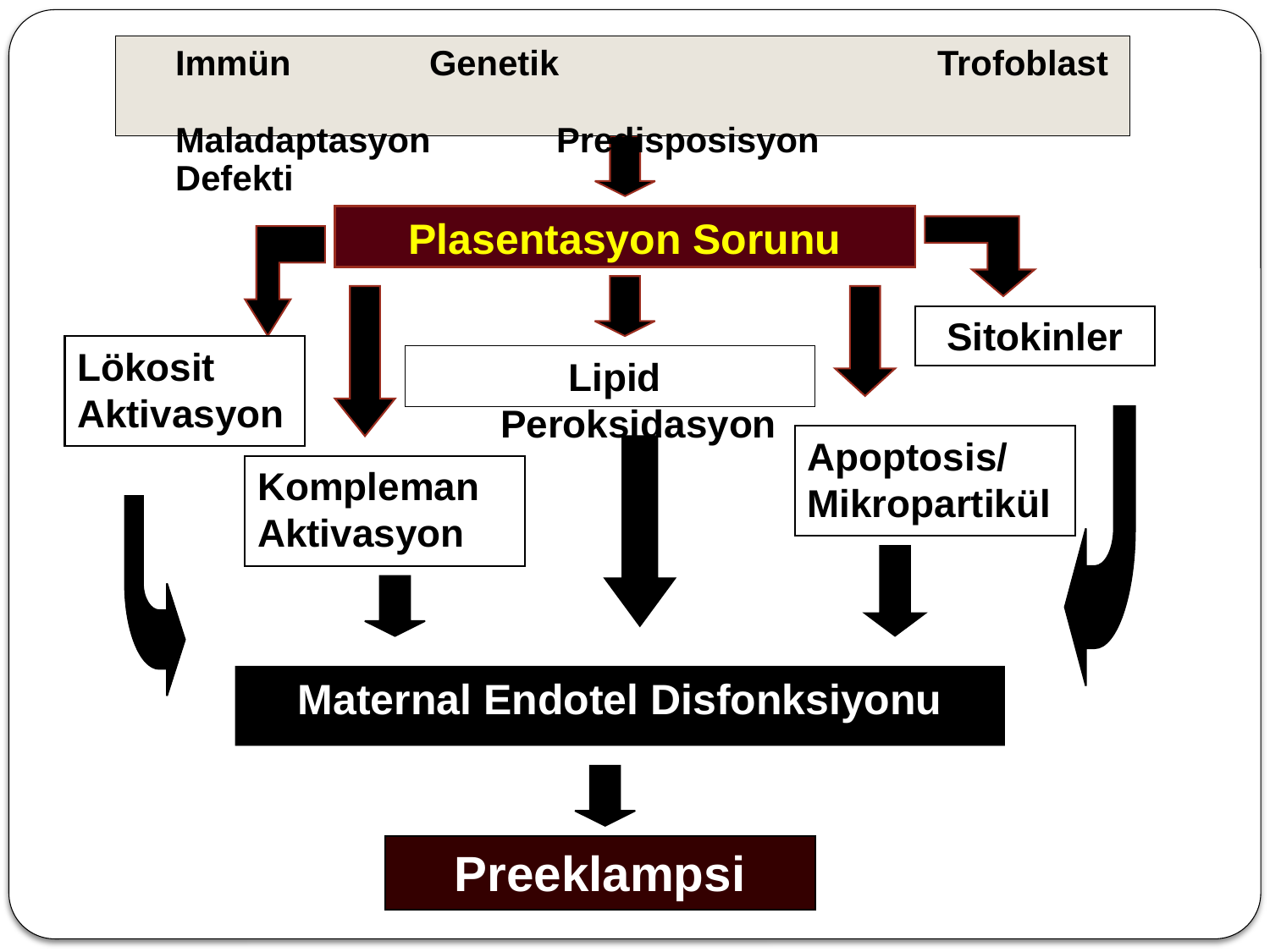

Immün 		Genetik 			Trofoblast
	Maladaptasyon 	Predisposisyon 		Defekti

Plasentasyon Sorunu

Sitokinler
Lökosit
Aktivasyon
Lipid Peroksidasyon

Apoptosis/
Mikropartikül

Kompleman
Aktivasyon

Maternal Endotel Disfonksiyonu

Preeklampsi